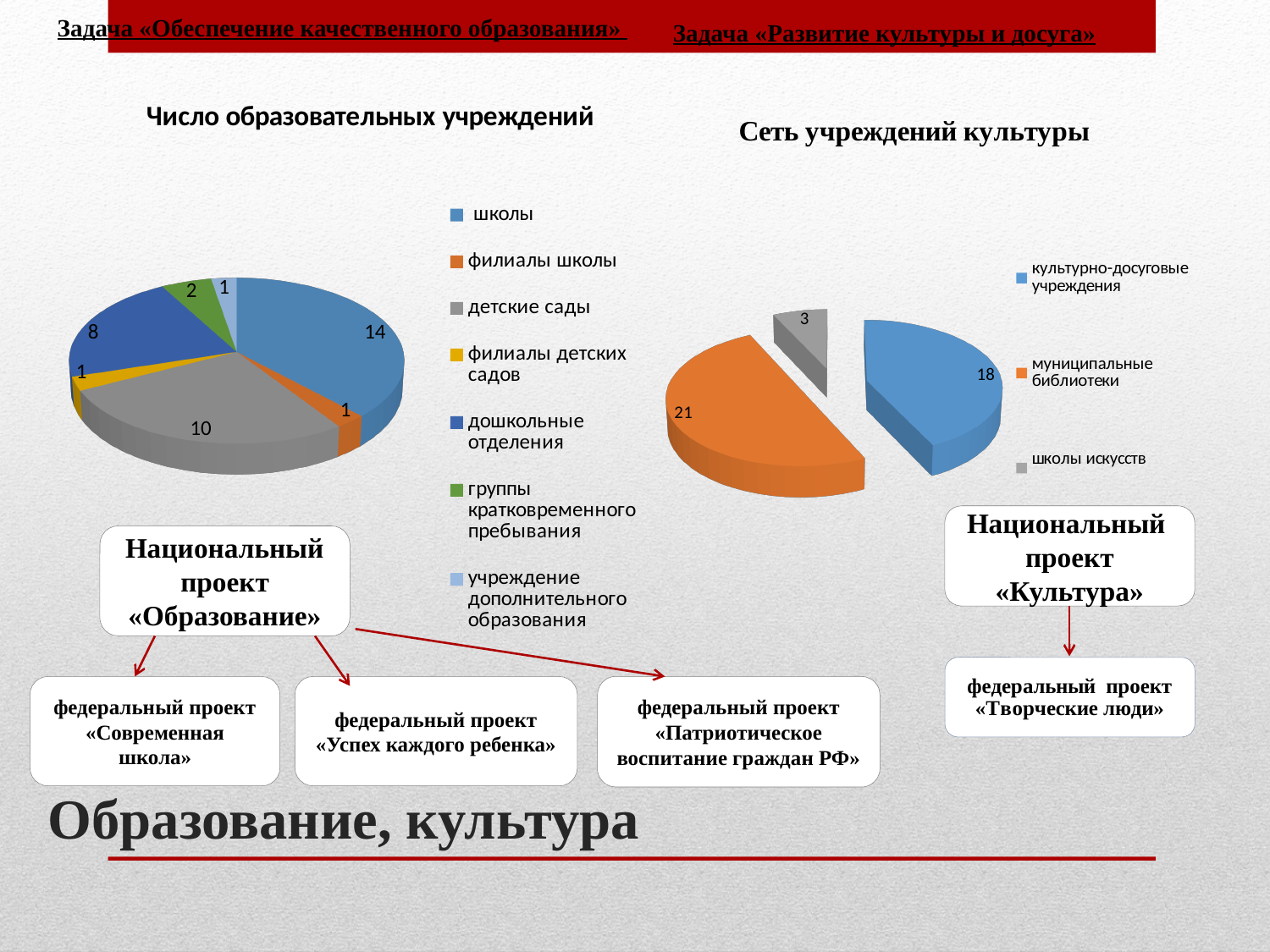

Задача «Обеспечение качественного образования»
Задача «Развитие культуры и досуга»

[unsupported chart]

[unsupported chart]

Национальный  проект «Культура»
Национальный проект «Образование»
# Образование, культура
федеральный проект «Современная школа»

федеральный проект «Успех каждого ребенка»

федеральный проект «Патриотическое воспитание граждан РФ»